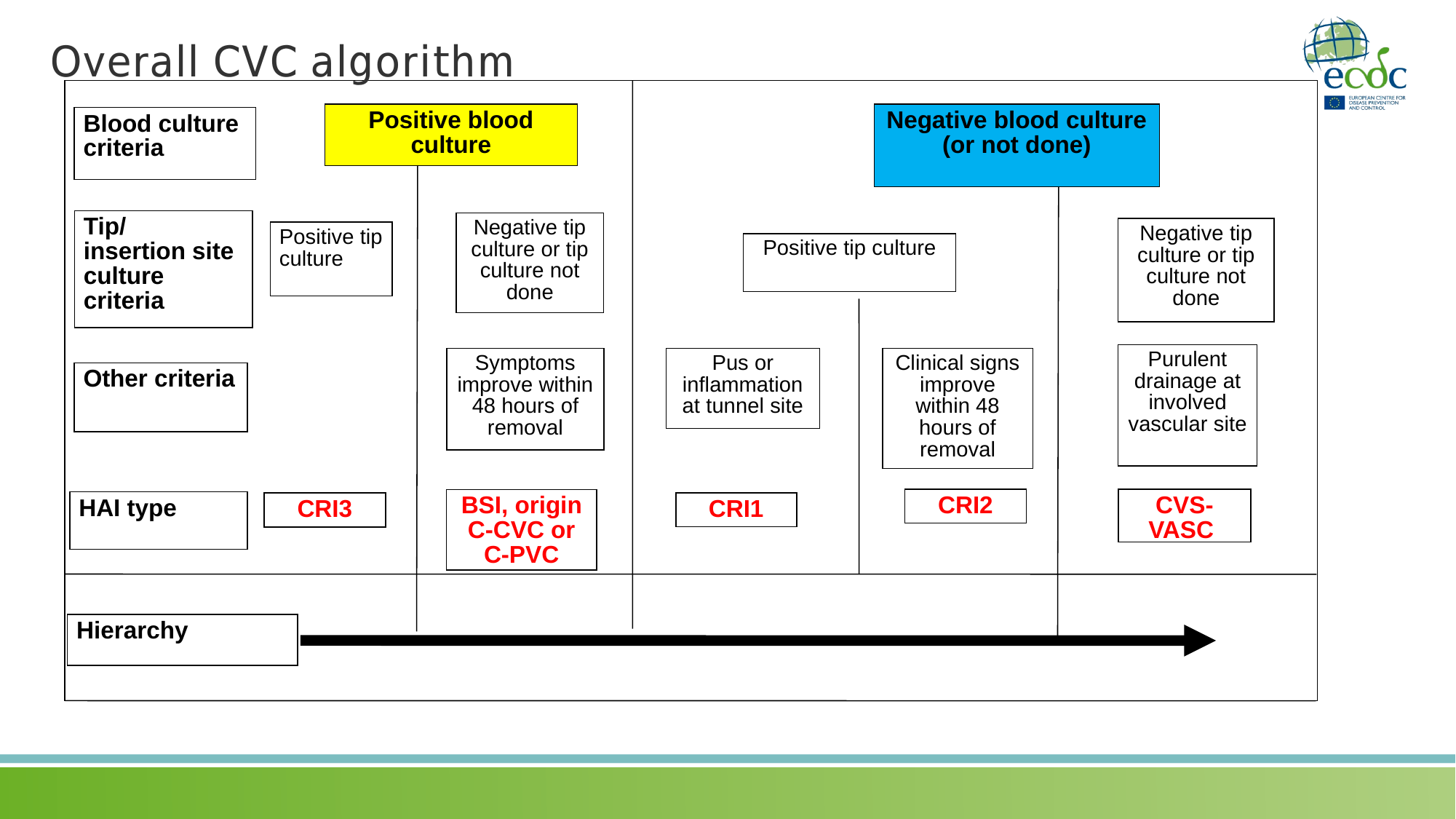

# Overall CVC algorithm

Positive blood culture
Negative blood culture
(or not done)
Blood culture criteria

Tip/
insertion site culture criteria
Negative tip culture or tip culture not done
Negative tip culture or tip culture not done
Positive tip culture
Positive tip culture

Purulent drainage at involved vascular site

Symptoms improve within 48 hours of removal
Pus or inflammation at tunnel site
Clinical signs improve within 48 hours of removal
Other criteria
CRI2
CVS-VASC
BSI, origin C-CVC or
C-PVC
HAI type
CRI3
CRI1

Hierarchy